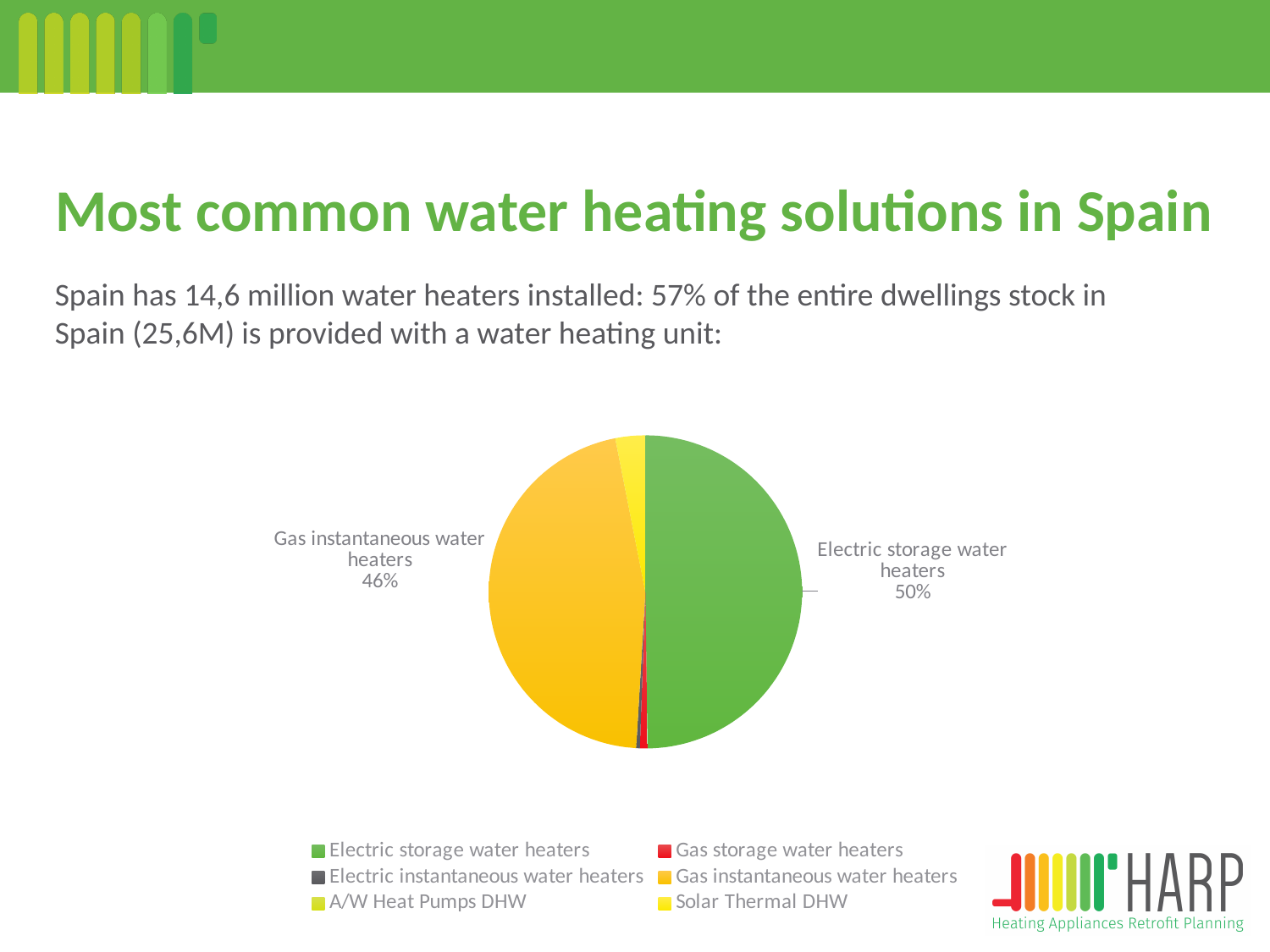

# Most common water heating solutions in Spain
Spain has 14,6 million water heaters installed: 57% of the entire dwellings stock in Spain (25,6M) is provided with a water heating unit:

### Chart

| Category |  |
|---|---|
| Electric storage water heaters | 7294000.0 |
| Gas storage water heaters | 115000.0 |
| Electric instantaneous water heaters | 55000.0 |
| Gas instantaneous water heaters | 6734000.0 |
| A/W Heat Pumps DHW | 2187.0 |
| Solar Thermal DHW | 452027.0 |